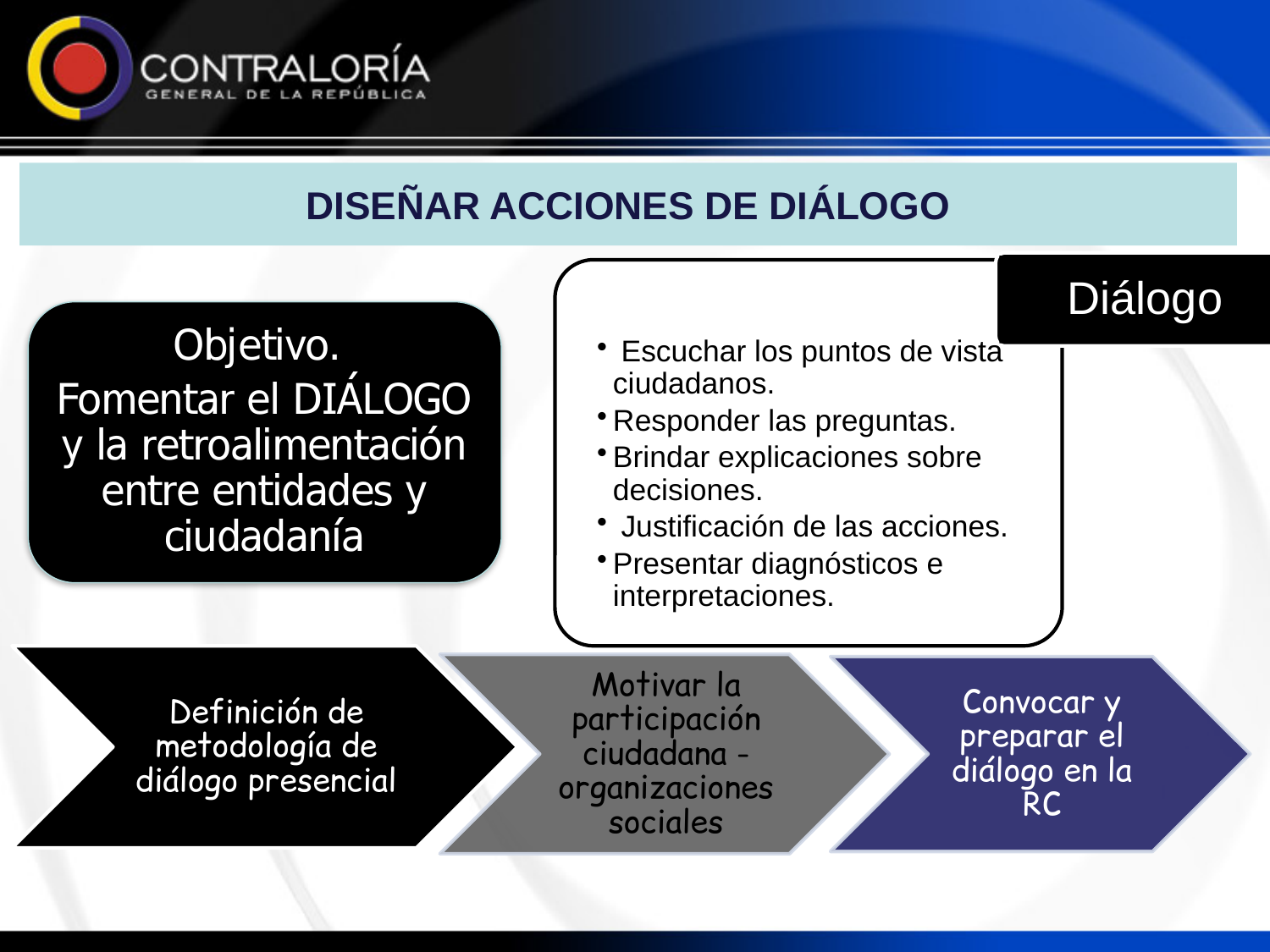

# DISEÑAR ACCIONES DE DIÁLOGO

Diálogo

 Escuchar los puntos de vista ciudadanos.
Responder las preguntas.
Brindar explicaciones sobre decisiones.
 Justificación de las acciones.
Presentar diagnósticos e interpretaciones.
Objetivo.
Fomentar el DIÁLOGO y la retroalimentación entre entidades y ciudadanía
Definición de metodología de diálogo presencial
Motivar la participación ciudadana -organizaciones sociales
Convocar y preparar el diálogo en la RC